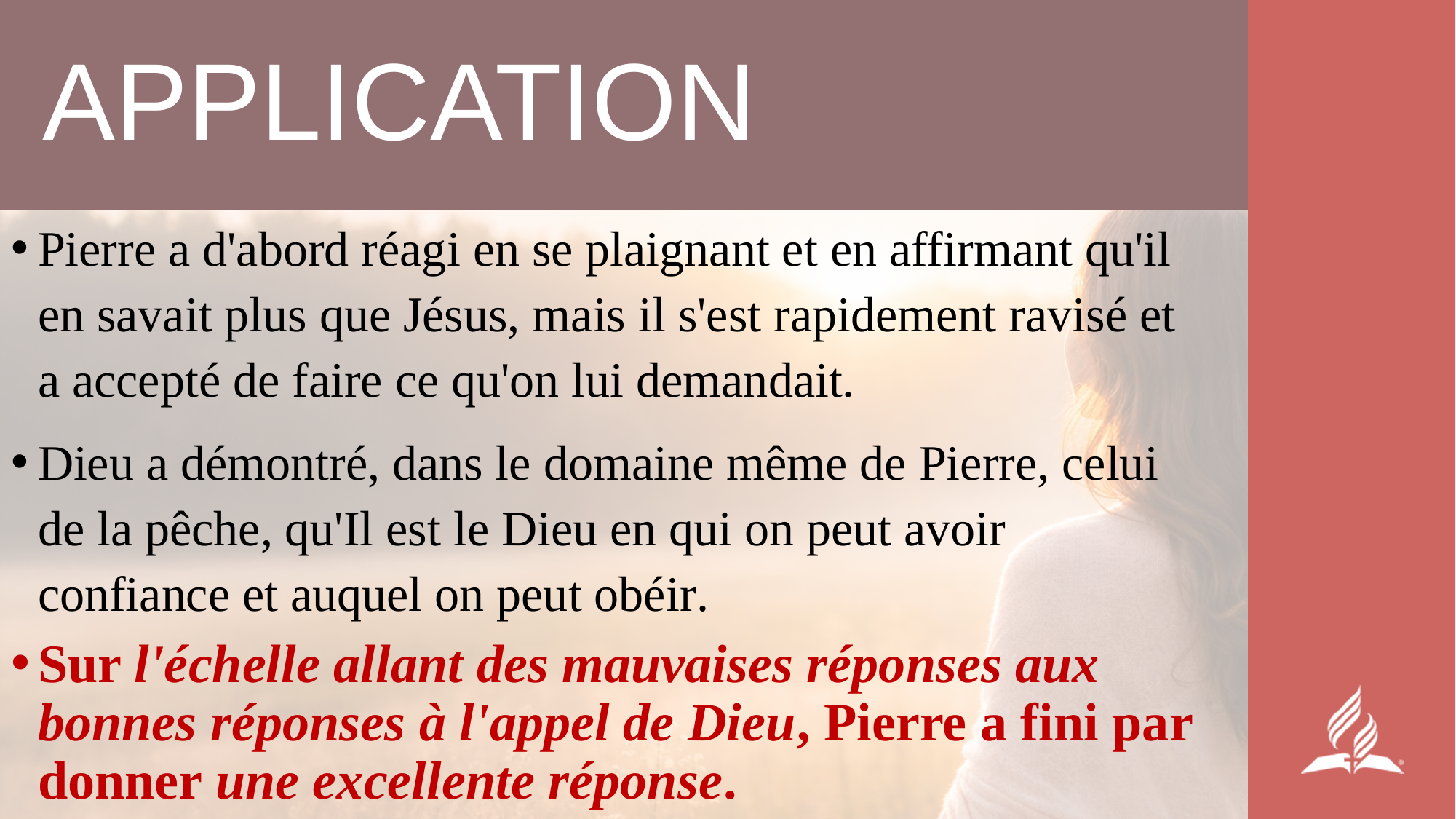

# APPLICATION
Pierre a d'abord réagi en se plaignant et en affirmant qu'il en savait plus que Jésus, mais il s'est rapidement ravisé et a accepté de faire ce qu'on lui demandait.
Dieu a démontré, dans le domaine même de Pierre, celui de la pêche, qu'Il est le Dieu en qui on peut avoir confiance et auquel on peut obéir.
Sur l'échelle allant des mauvaises réponses aux bonnes réponses à l'appel de Dieu, Pierre a fini par donner une excellente réponse.